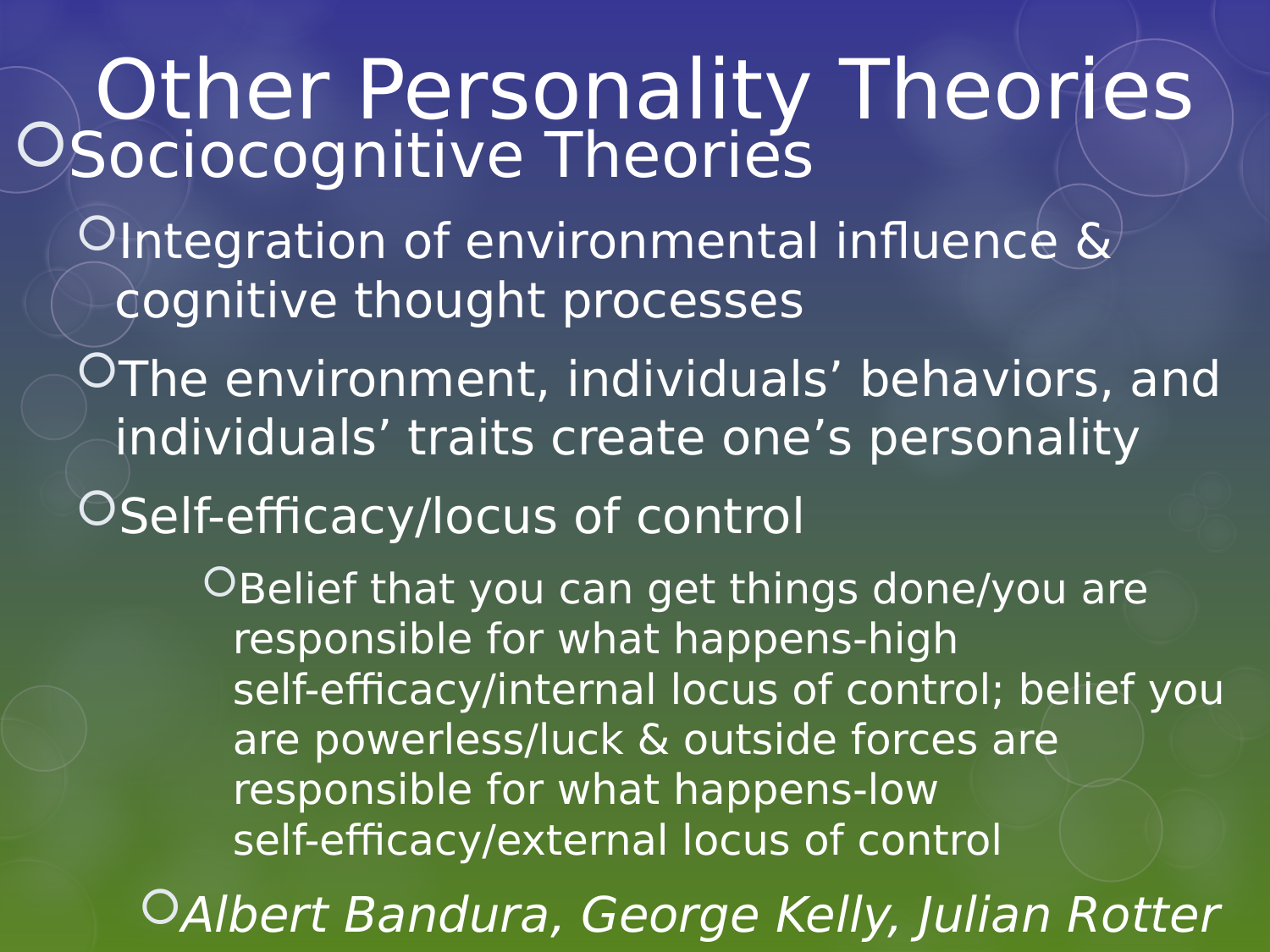

# Other Personality Theories
Sociocognitive Theories
Integration of environmental influence & cognitive thought processes
The environment, individuals’ behaviors, and individuals’ traits create one’s personality
Self-efficacy/locus of control
Belief that you can get things done/you are responsible for what happens-high self-efficacy/internal locus of control; belief you are powerless/luck & outside forces are responsible for what happens-low self-efficacy/external locus of control
Albert Bandura, George Kelly, Julian Rotter